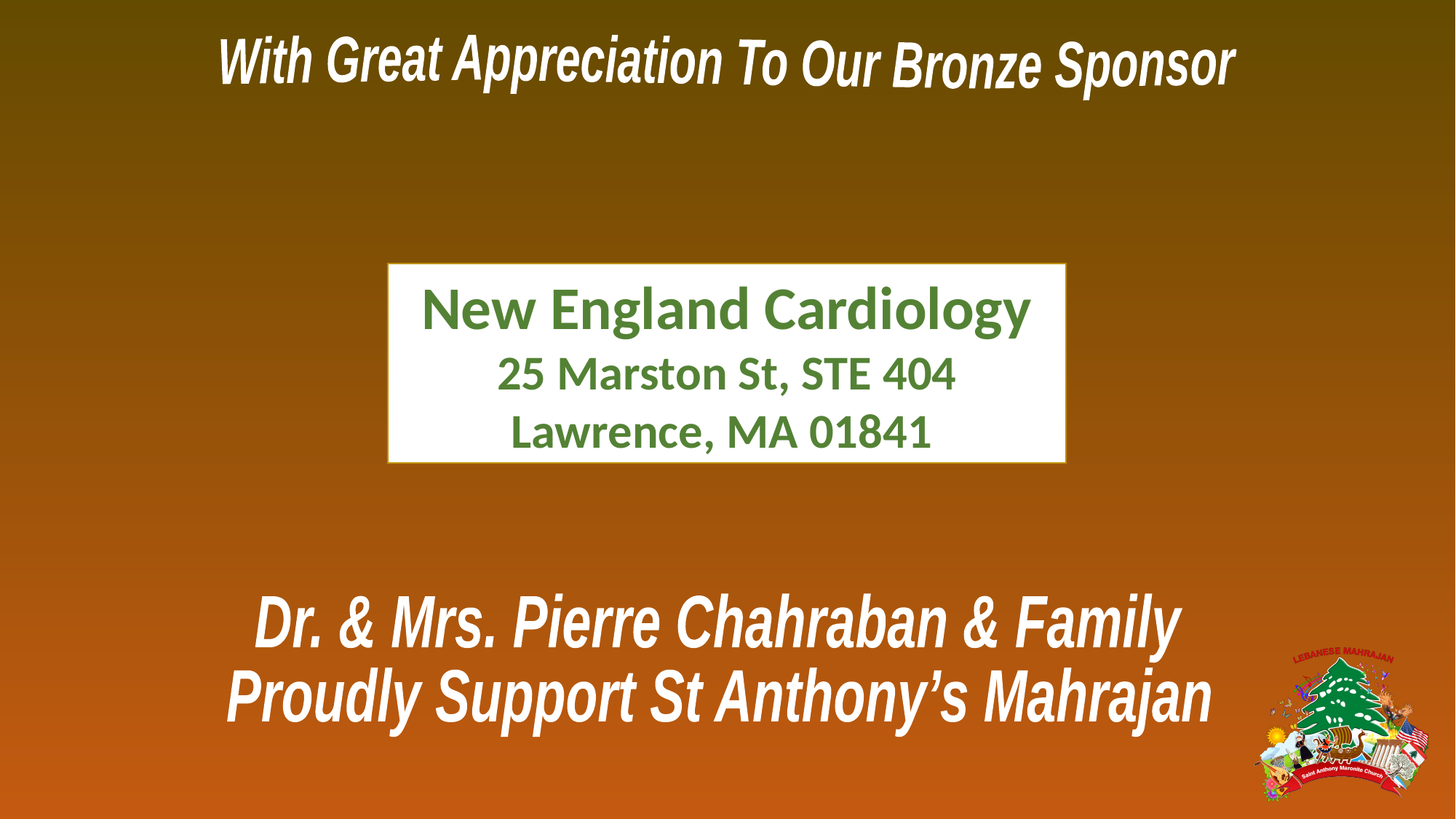

New England Cardiology
25 Marston St, STE 404
Lawrence, MA 01841
Dr. & Mrs. Pierre Chahraban & Family
Proudly Support St Anthony’s Mahrajan